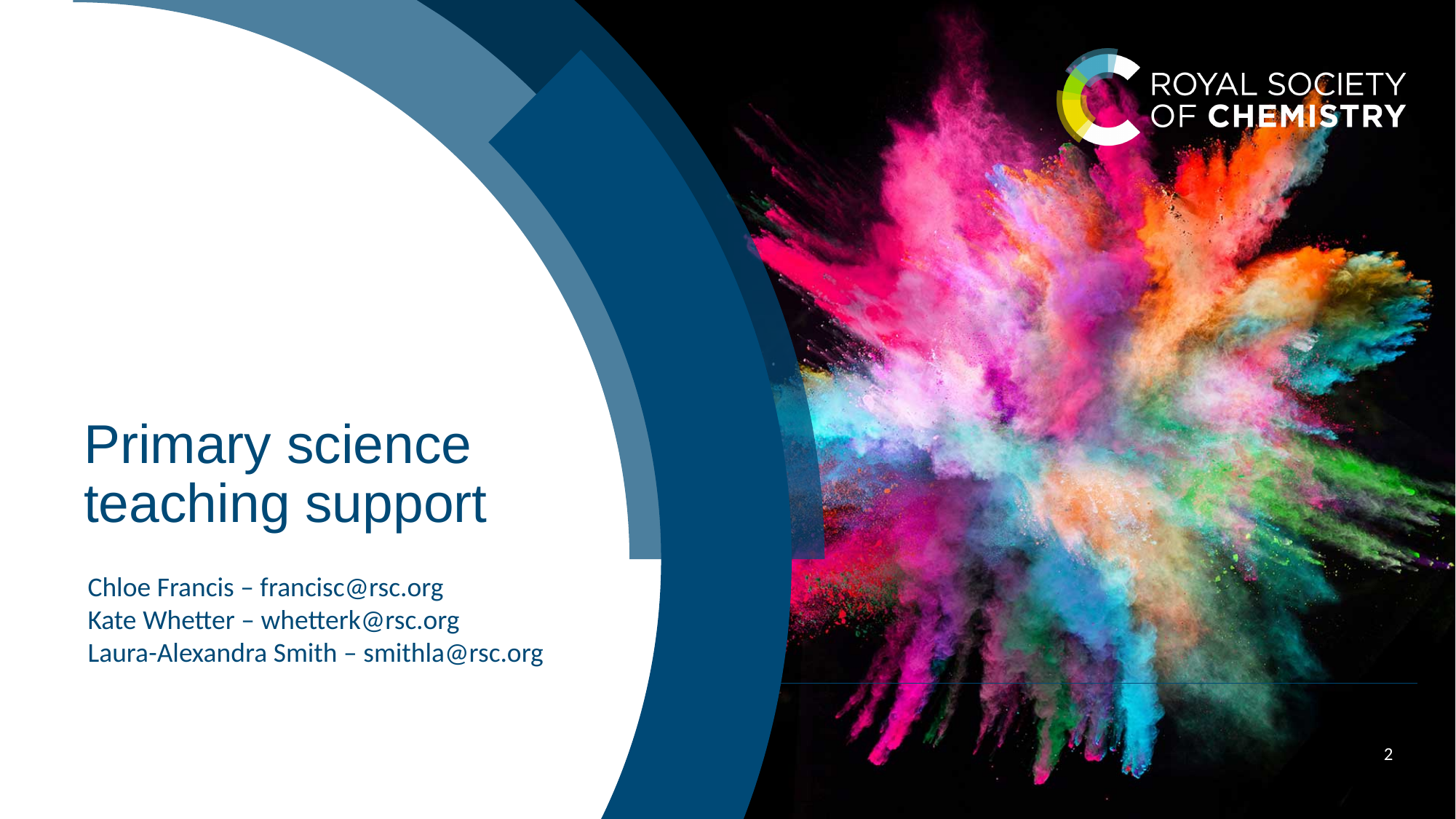

2
# Primary science teaching support
Chloe Francis – francisc@rsc.org
Kate Whetter – whetterk@rsc.org
Laura-Alexandra Smith – smithla@rsc.org